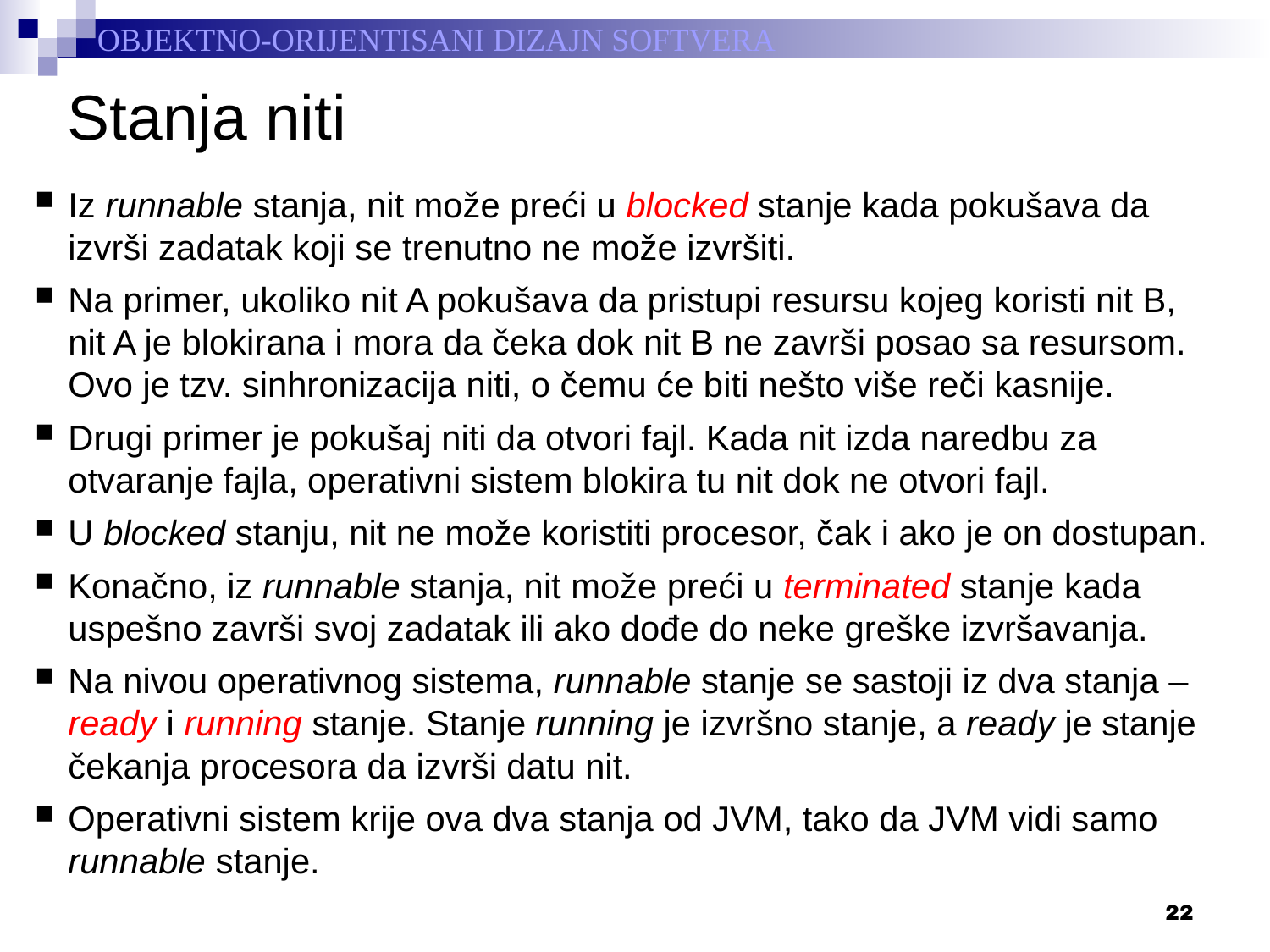

# Stanja niti
Iz runnable stanja, nit može preći u blocked stanje kada pokušava da izvrši zadatak koji se trenutno ne može izvršiti.
Na primer, ukoliko nit A pokušava da pristupi resursu kojeg koristi nit B, nit A je blokirana i mora da čeka dok nit B ne završi posao sa resursom. Ovo je tzv. sinhronizacija niti, o čemu će biti nešto više reči kasnije.
Drugi primer je pokušaj niti da otvori fajl. Kada nit izda naredbu za otvaranje fajla, operativni sistem blokira tu nit dok ne otvori fajl.
U blocked stanju, nit ne može koristiti procesor, čak i ako je on dostupan.
Konačno, iz runnable stanja, nit može preći u terminated stanje kada uspešno završi svoj zadatak ili ako dođe do neke greške izvršavanja.
Na nivou operativnog sistema, runnable stanje se sastoji iz dva stanja – ready i running stanje. Stanje running je izvršno stanje, a ready je stanje čekanja procesora da izvrši datu nit.
Operativni sistem krije ova dva stanja od JVM, tako da JVM vidi samo runnable stanje.
22